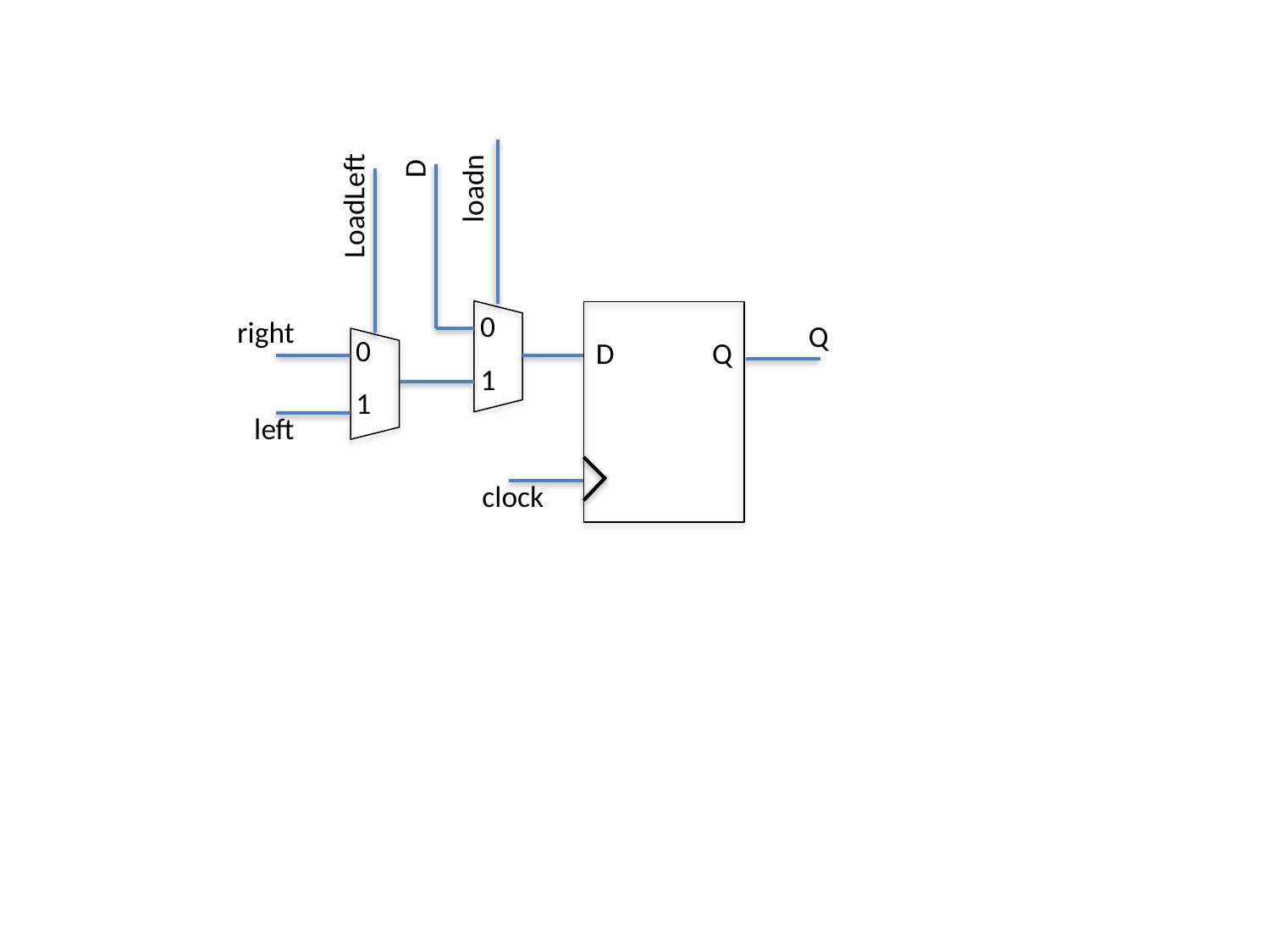

D
loadn
LoadLeft

0
right
Q
0
D
Q

1

1
left
clock